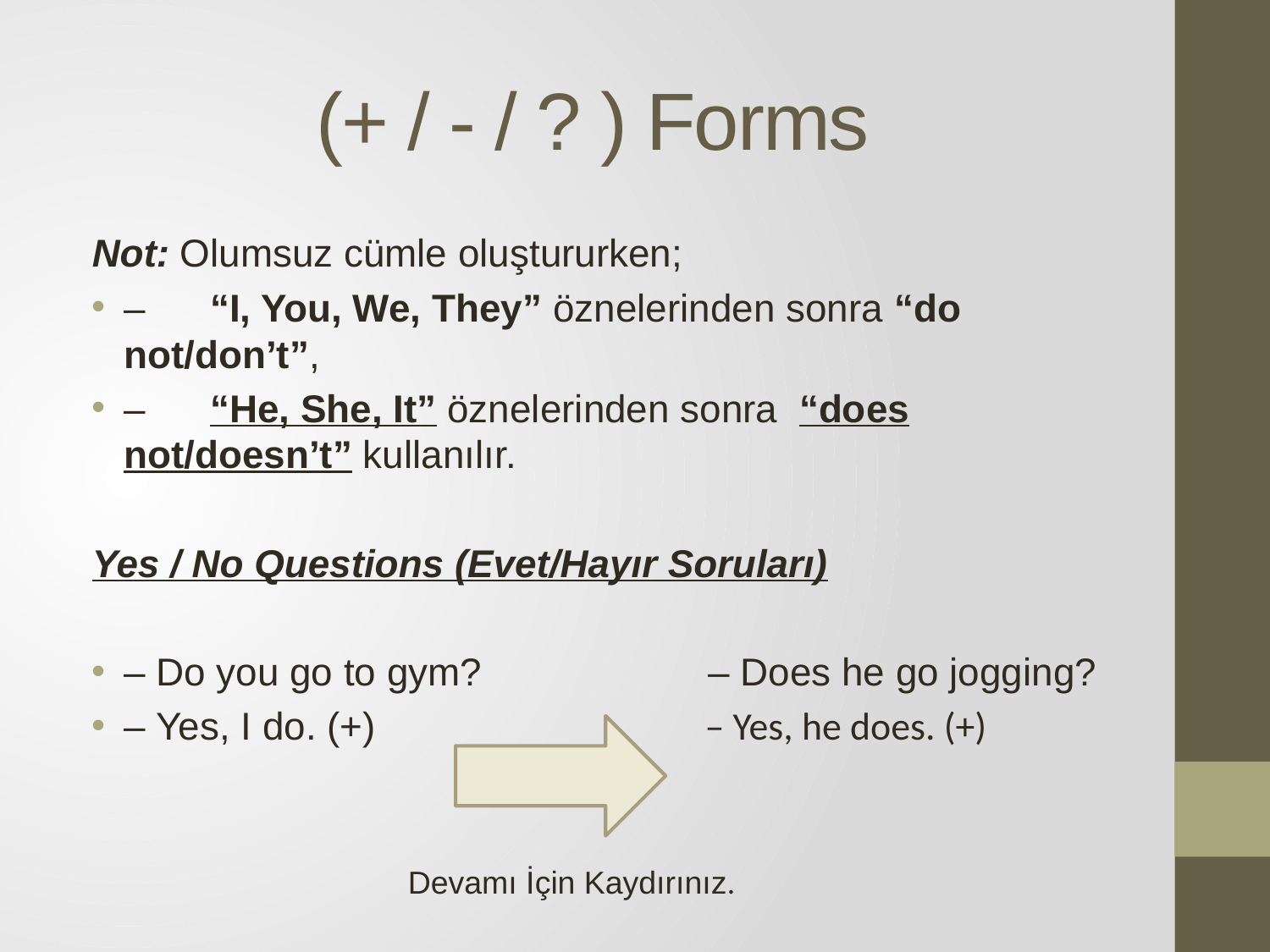

# (+ / - / ? ) Forms
Not: Olumsuz cümle oluştururken;
–      “I, You, We, They” öznelerinden sonra “do not/don’t”,
–      “He, She, It” öznelerinden sonra  “does not/doesn’t” kullanılır.

Yes / No Questions (Evet/Hayır Soruları)

– Do you go to gym?                     – Does he go jogging?
– Yes, I do. (+)                                  – Yes, he does. (+)

Devamı İçin Kaydırınız.